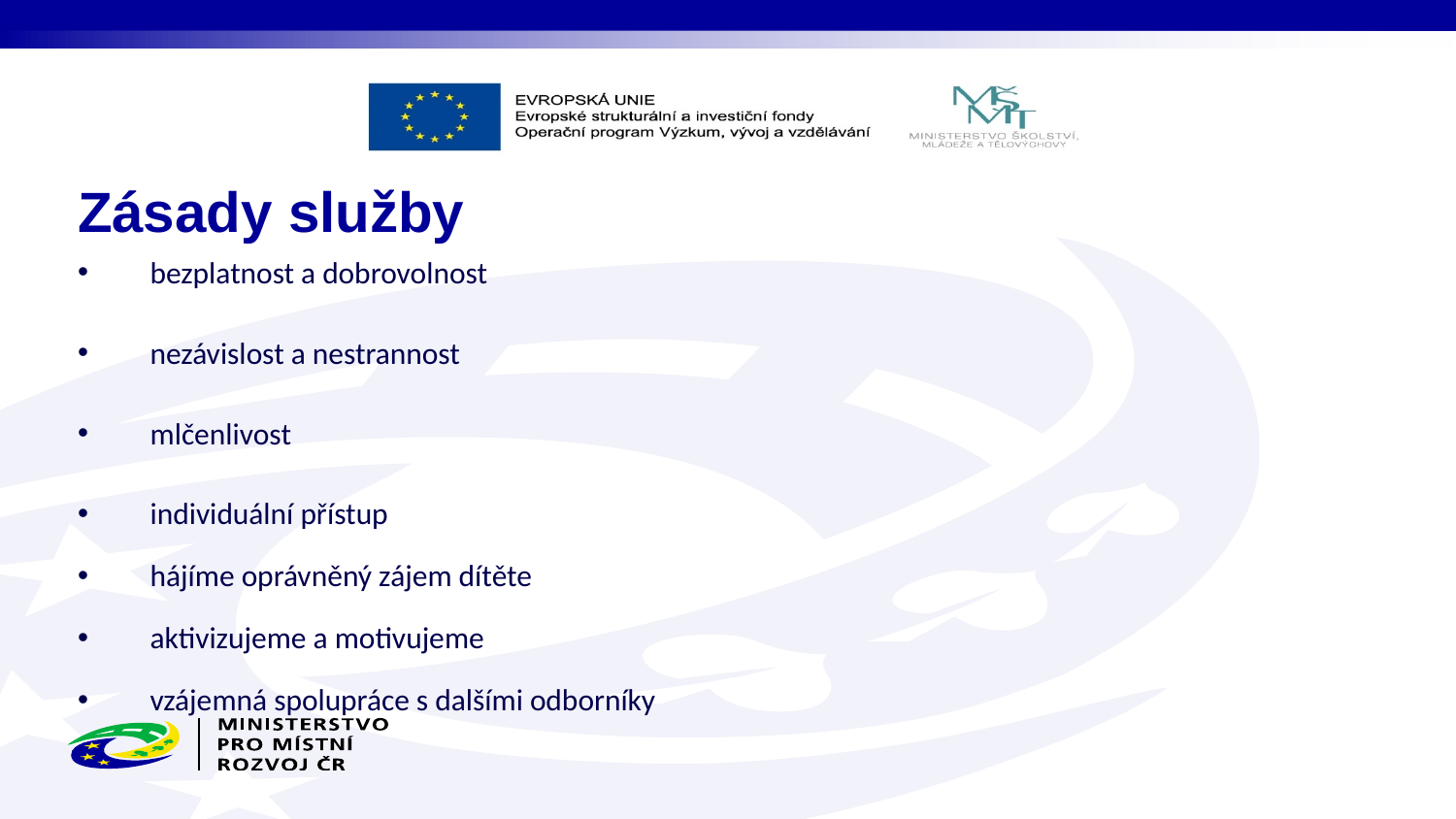

# Zásady služby
bezplatnost a dobrovolnost
nezávislost a nestrannost
mlčenlivost
individuální přístup
hájíme oprávněný zájem dítěte
aktivizujeme a motivujeme
vzájemná spolupráce s dalšími odborníky